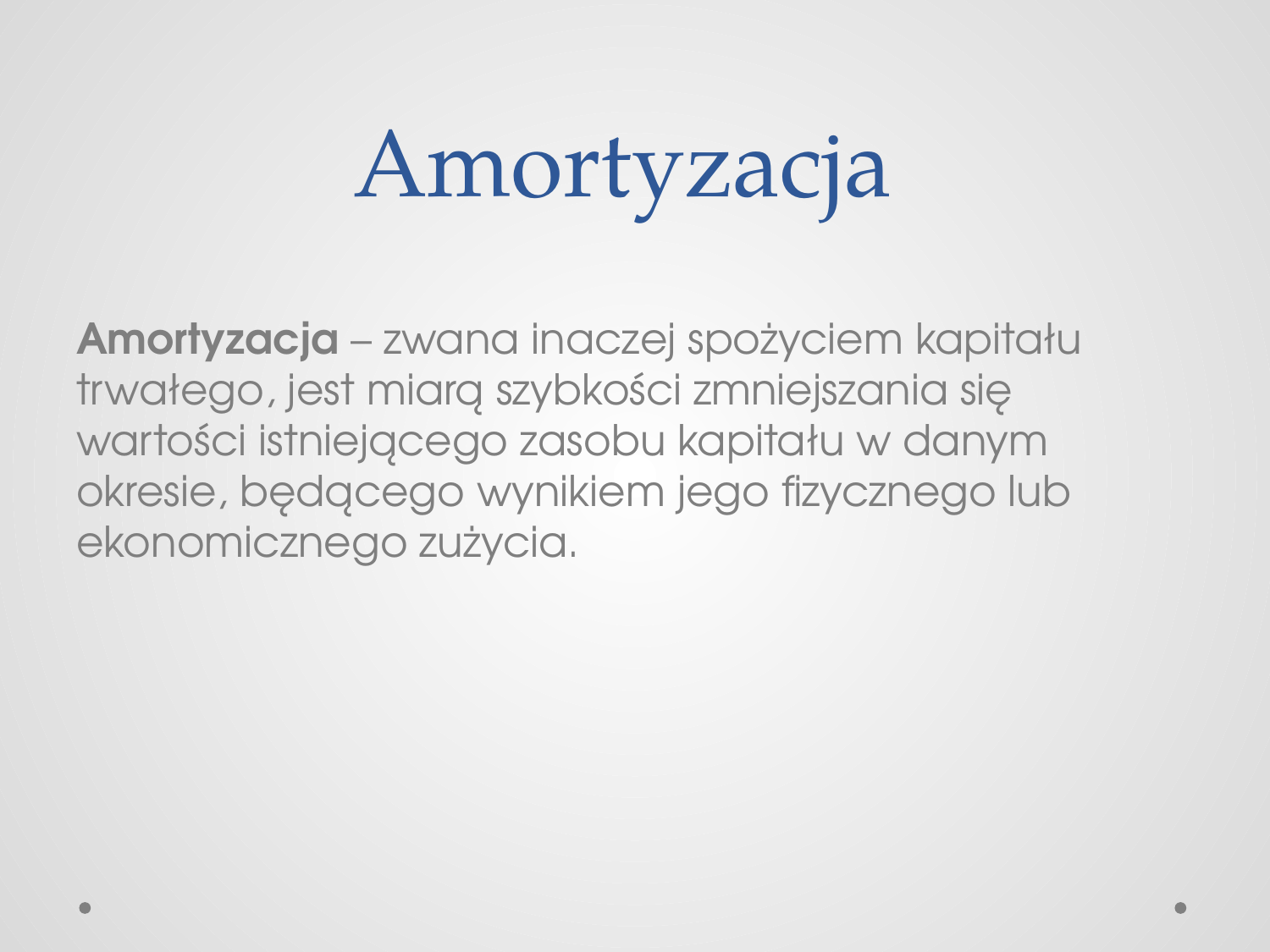

# Amortyzacja

Amortyzacja – zwana inaczej spożyciem kapitału trwałego, jest miarą szybkości zmniejszania się wartości istniejącego zasobu kapitału w danym okresie, będącego wynikiem jego fizycznego lub ekonomicznego zużycia.